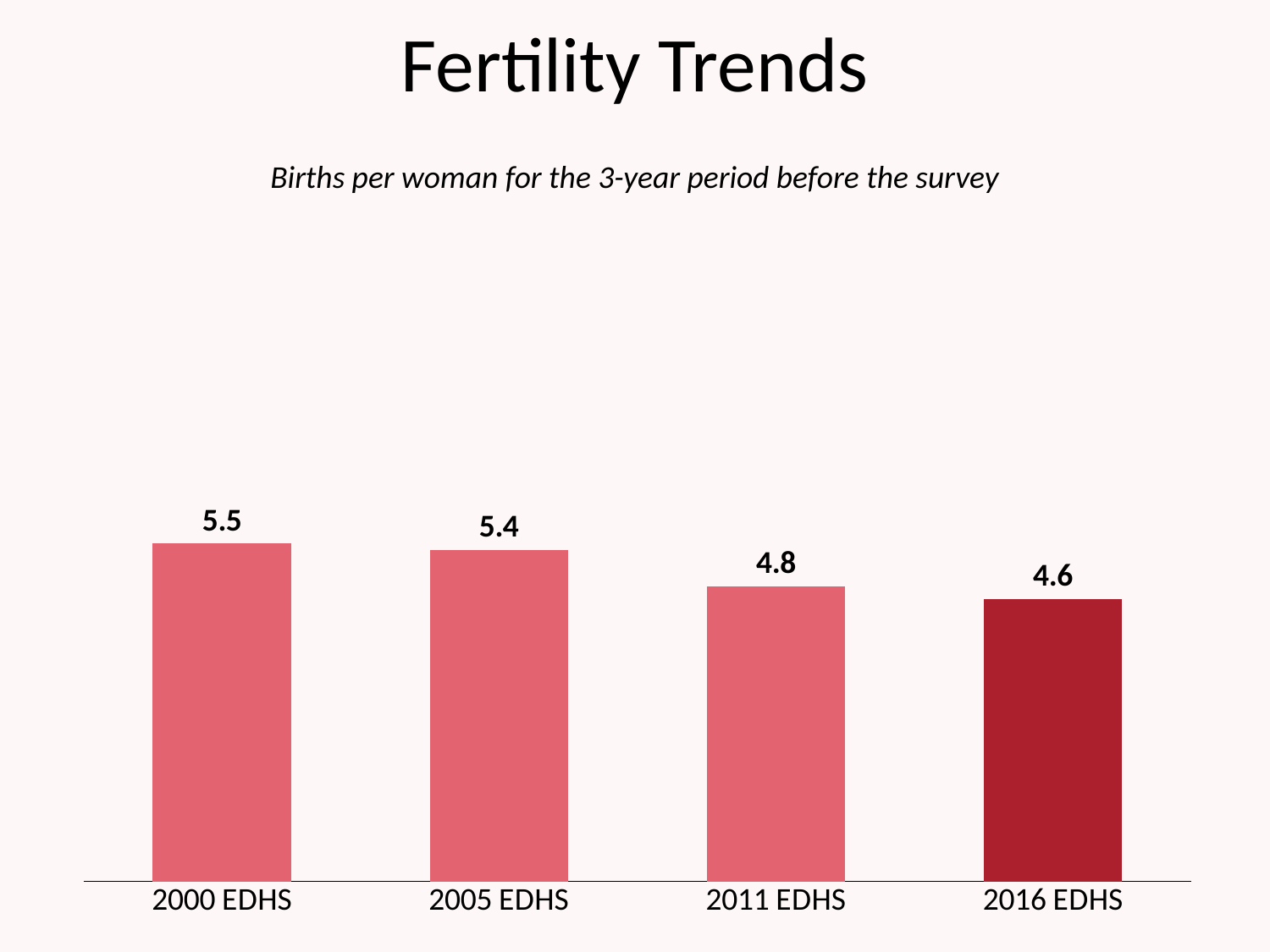

# Fertility Trends
Births per woman for the 3-year period before the survey

### Chart

| Category | Series 1 |
|---|---|
| 2000 EDHS | 5.5 |
| 2005 EDHS | 5.4 |
| 2011 EDHS | 4.8 |
| 2016 EDHS | 4.6 |